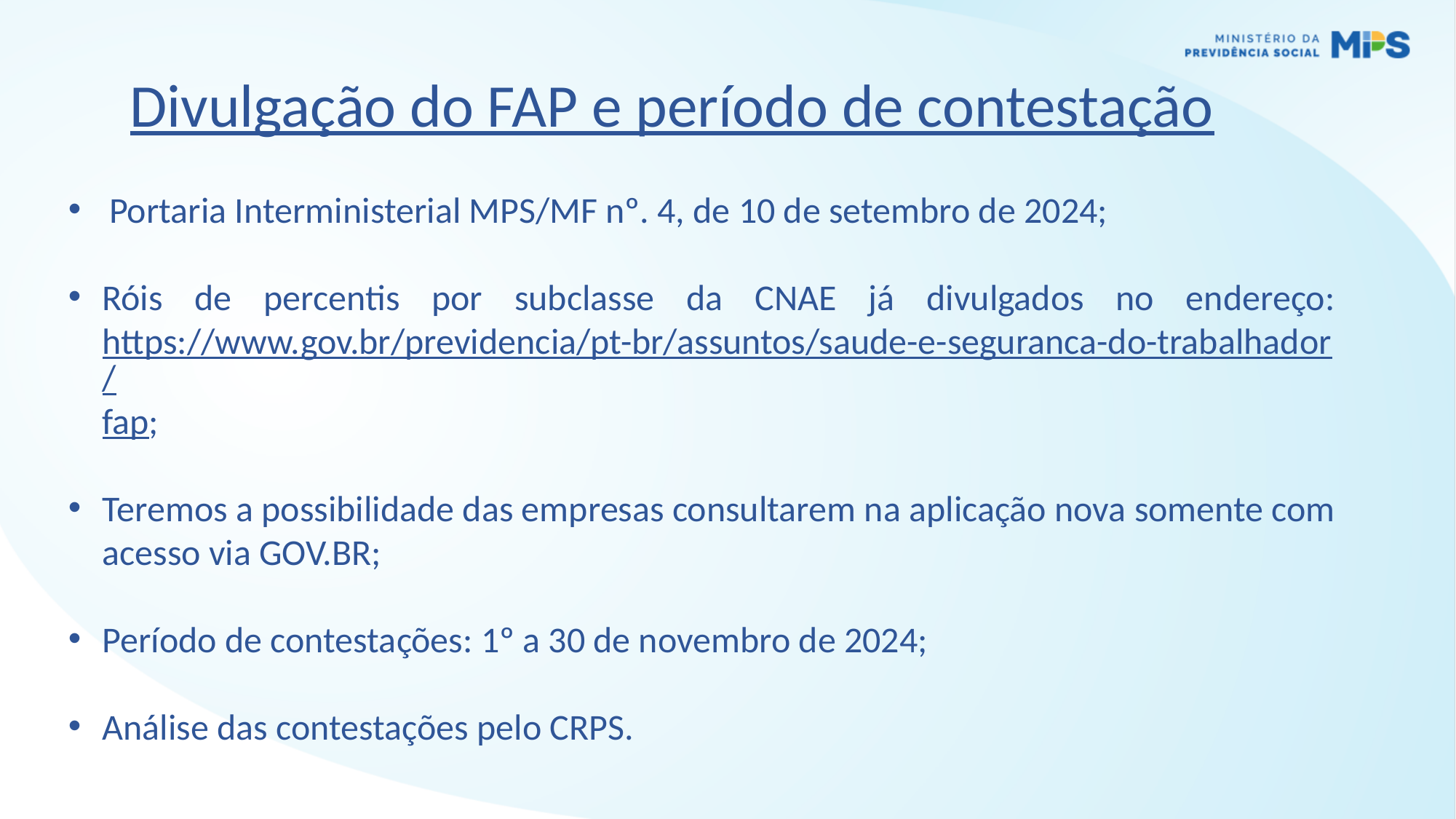

Divulgação do FAP e período de contestação
Portaria Interministerial MPS/MF nº. 4, de 10 de setembro de 2024;

Róis de percentis por subclasse da CNAE já divulgados no endereço: https://www.gov.br/previdencia/pt-br/assuntos/saude-e-seguranca-do-trabalhador/fap;

Teremos a possibilidade das empresas consultarem na aplicação nova somente com acesso via GOV.BR;

Período de contestações: 1º a 30 de novembro de 2024;

Análise das contestações pelo CRPS.